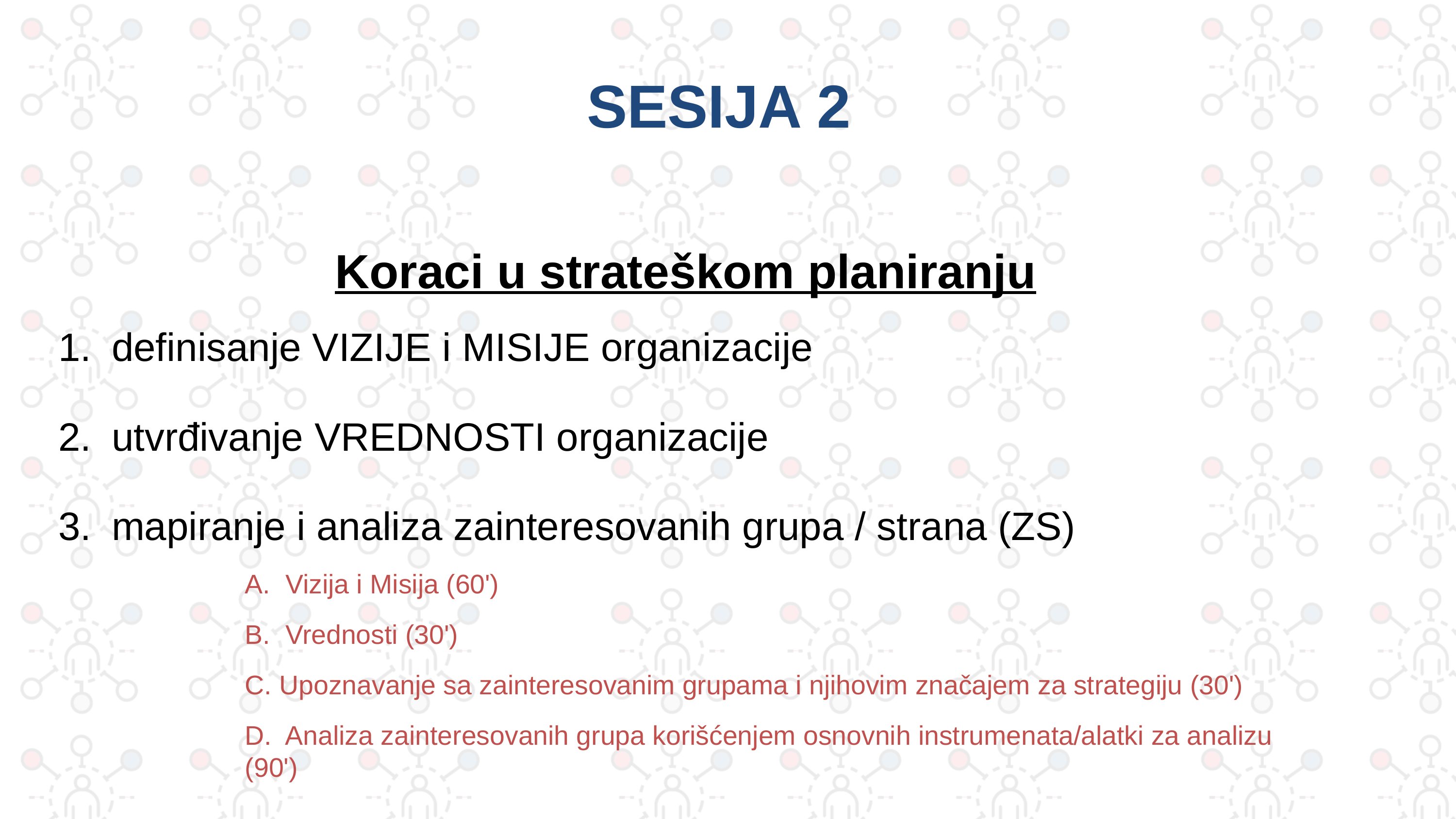

SESIJA 2
# Koraci u strateškom planiranju
definisanje VIZIJE i MISIJE organizacije
utvrđivanje VREDNOSTI organizacije
mapiranje i analiza zainteresovanih grupa / strana (ZS)
A.  Vizija i Misija (60')
B.  Vrednosti (30')
C. Upoznavanje sa zainteresovanim grupama i njihovim značajem za strategiju (30')
D.  Analiza zainteresovanih grupa korišćenjem osnovnih instrumenata/alatki za analizu (90')